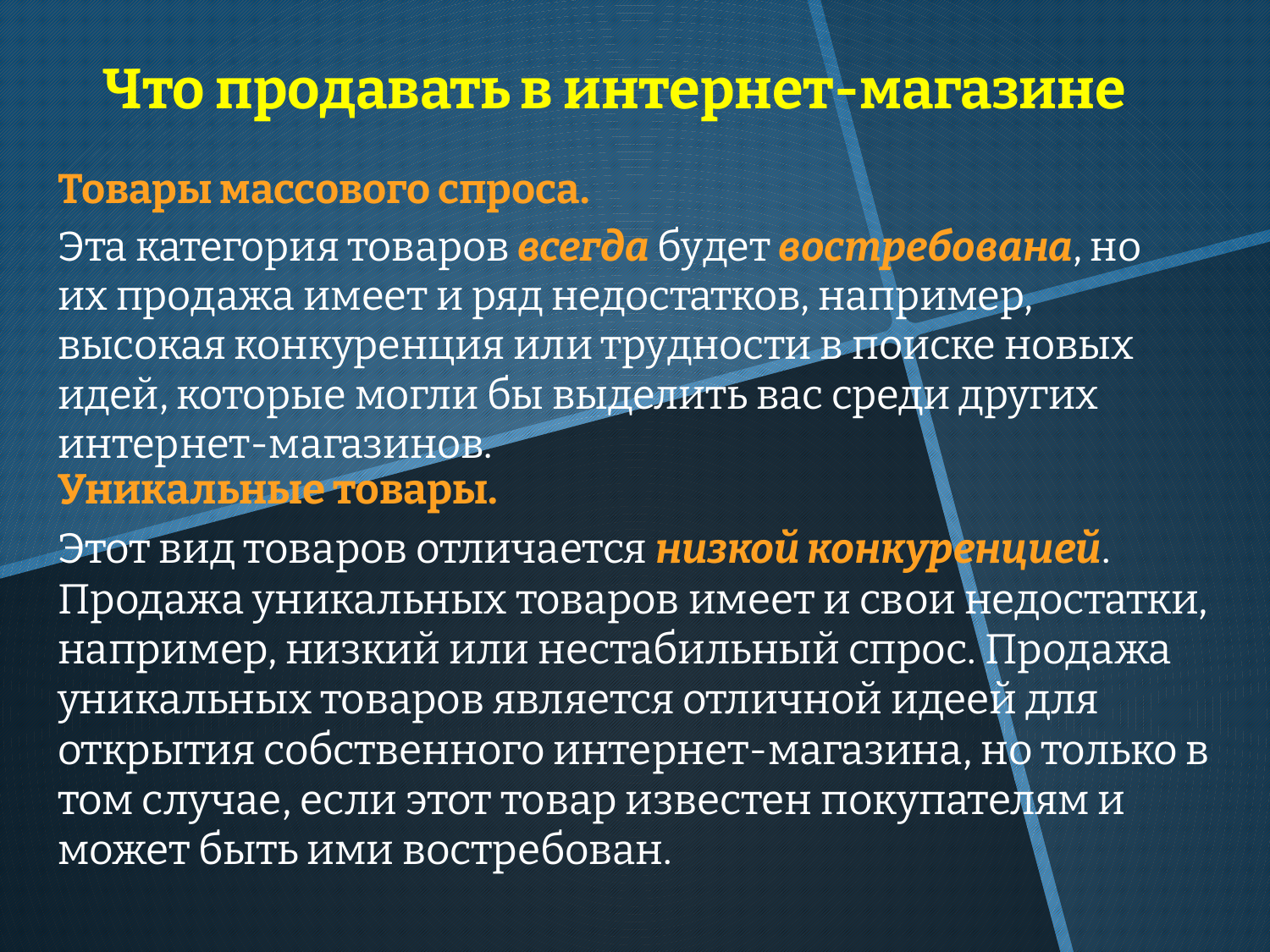

Что продавать в интернет-магазине
Товары массового спроса.
Эта категория товаров всегда будет востребована, но их продажа имеет и ряд недостатков, например, высокая конкуренция или трудности в поиске новых идей, которые могли бы выделить вас среди других интернет-магазинов.
Уникальные товары.
Этот вид товаров отличается низкой конкуренцией. Продажа уникальных товаров имеет и свои недостатки, например, низкий или нестабильный спрос. Продажа уникальных товаров является отличной идеей для открытия собственного интернет-магазина, но только в том случае, если этот товар известен покупателям и может быть ими востребован.